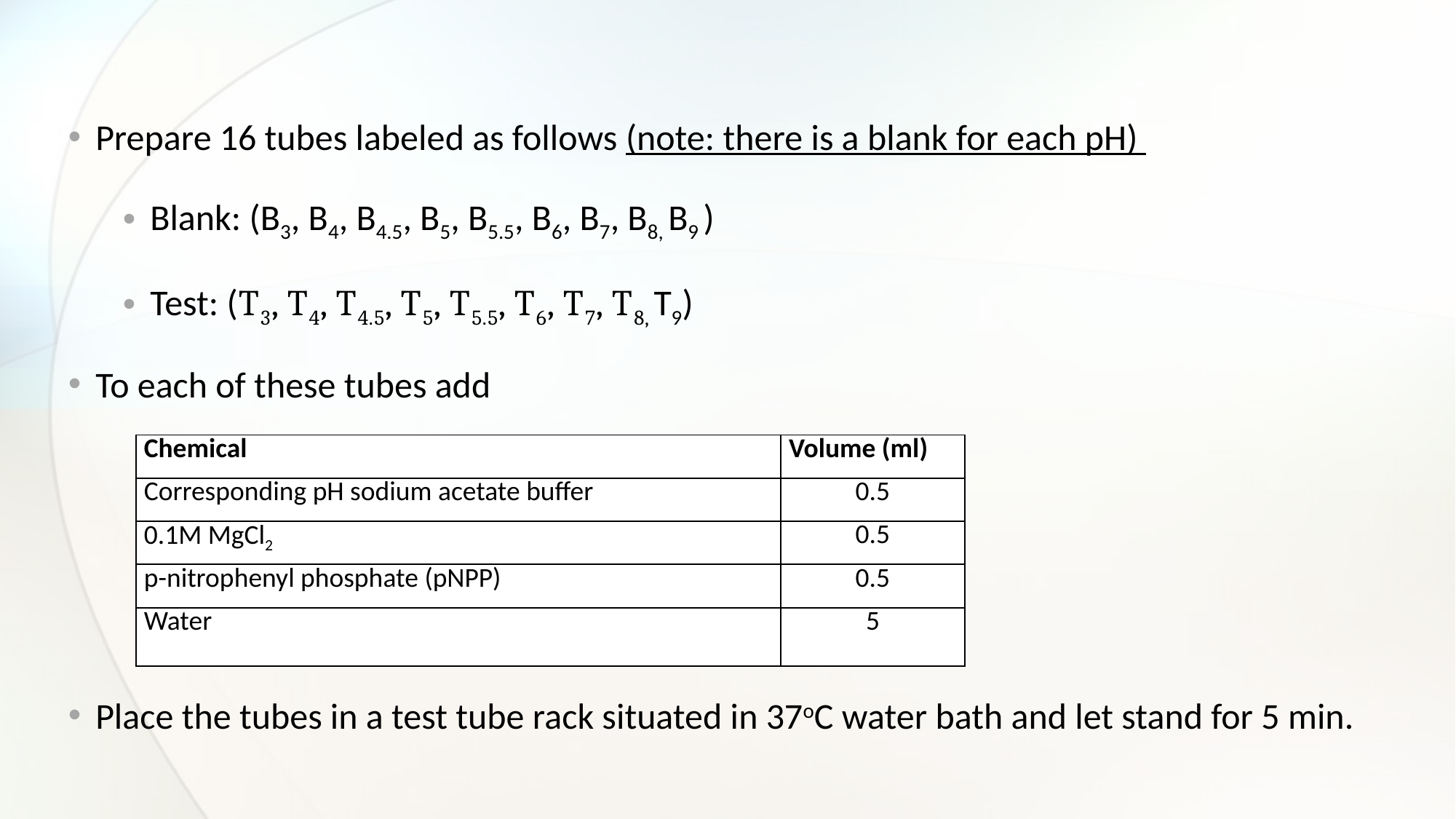

Prepare 16 tubes labeled as follows (note: there is a blank for each pH)
Blank: (B3, B4, B4.5, B5, B5.5, B6, B7, B8, B9 )
Test: (T3, T4, T4.5, T5, T5.5, T6, T7, T8, T9)
To each of these tubes add

Place the tubes in a test tube rack situated in 37oC water bath and let stand for 5 min.
| Chemical | Volume (ml) |
| --- | --- |
| Corresponding pH sodium acetate buffer | 0.5 |
| 0.1M MgCl2 | 0.5 |
| p-nitrophenyl phosphate (pNPP) | 0.5 |
| Water | 5 |